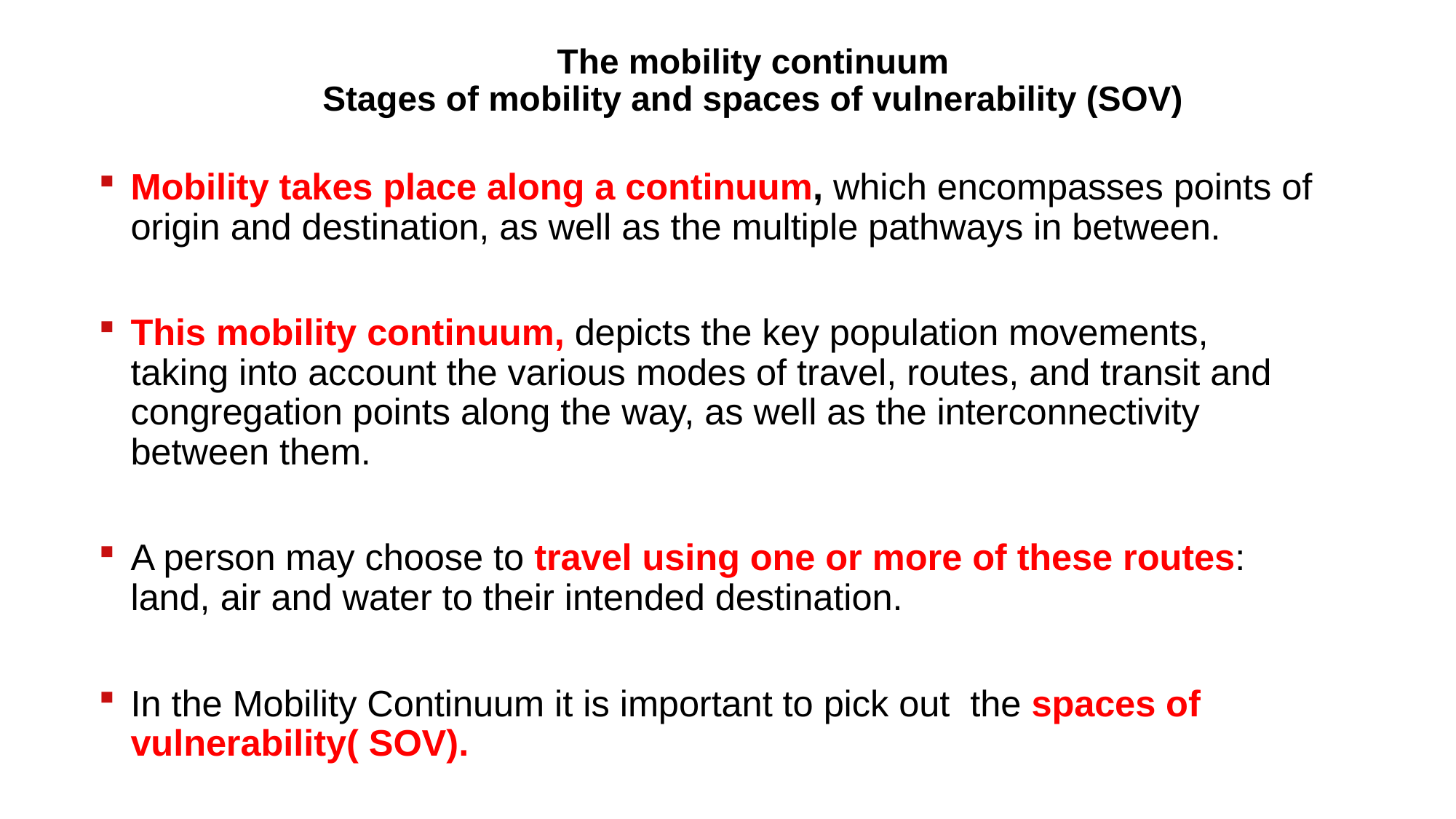

# The mobility continuum Stages of mobility and spaces of vulnerability (SOV)
Mobility takes place along a continuum, which encompasses points of origin and destination, as well as the multiple pathways in between.

This mobility continuum, depicts the key population movements, taking into account the various modes of travel, routes, and transit and congregation points along the way, as well as the interconnectivity between them.

A person may choose to travel using one or more of these routes: land, air and water to their intended destination.

In the Mobility Continuum it is important to pick out  the spaces of vulnerability( SOV).